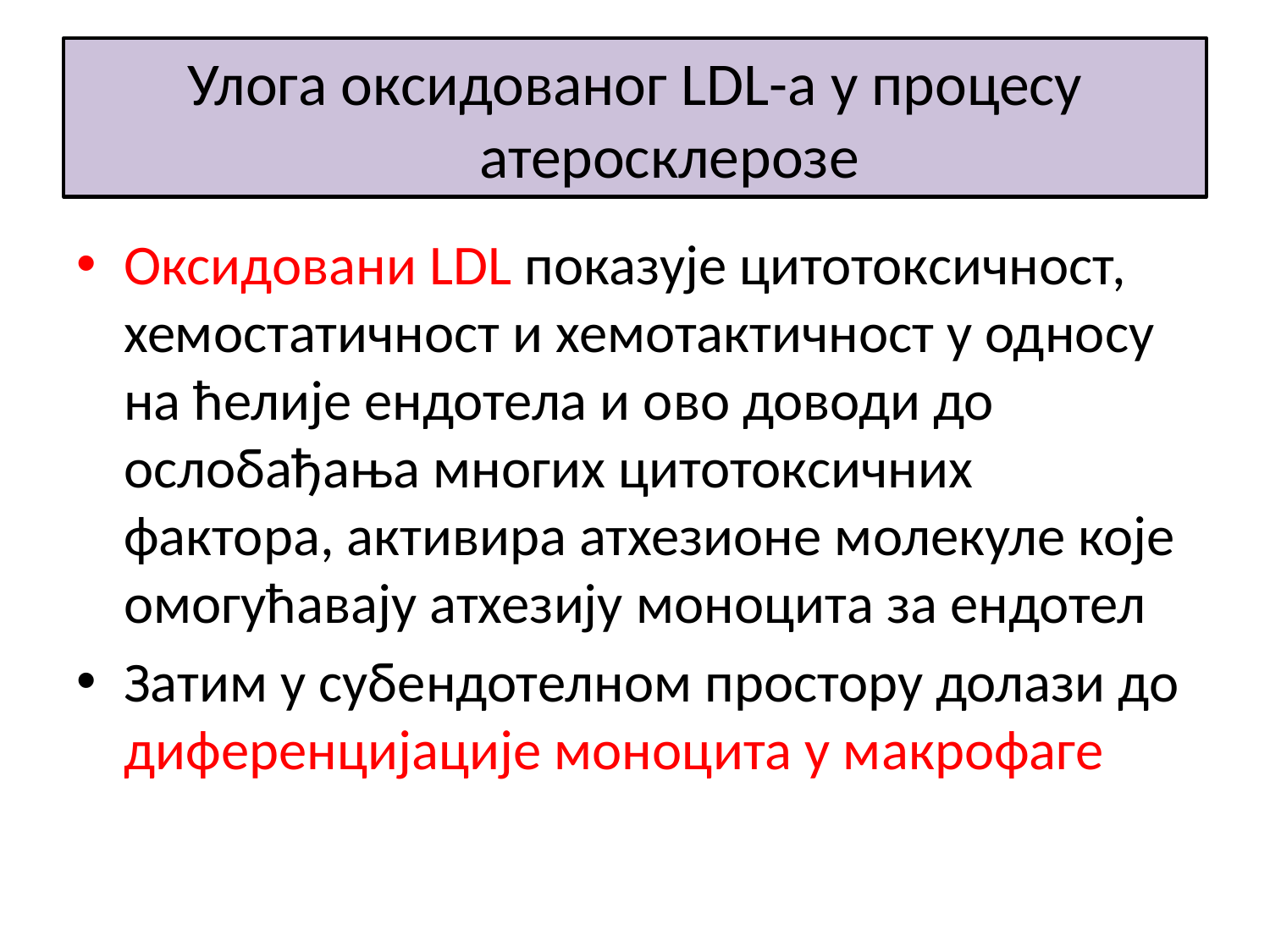

# Улога оксидованог LDL-a у процесу атеросклерозе
Оксидовани LDL показује цитотоксичност, хемостатичност и хемотактичност у односу на ћелије ендотела и ово доводи до ослобађања многих цитотоксичних фактора, активира атхезионе молекуле које омогућавају атхезију моноцита за ендотел
Затим у субендотелном простору долази до диференцијације моноцита у макрофаге